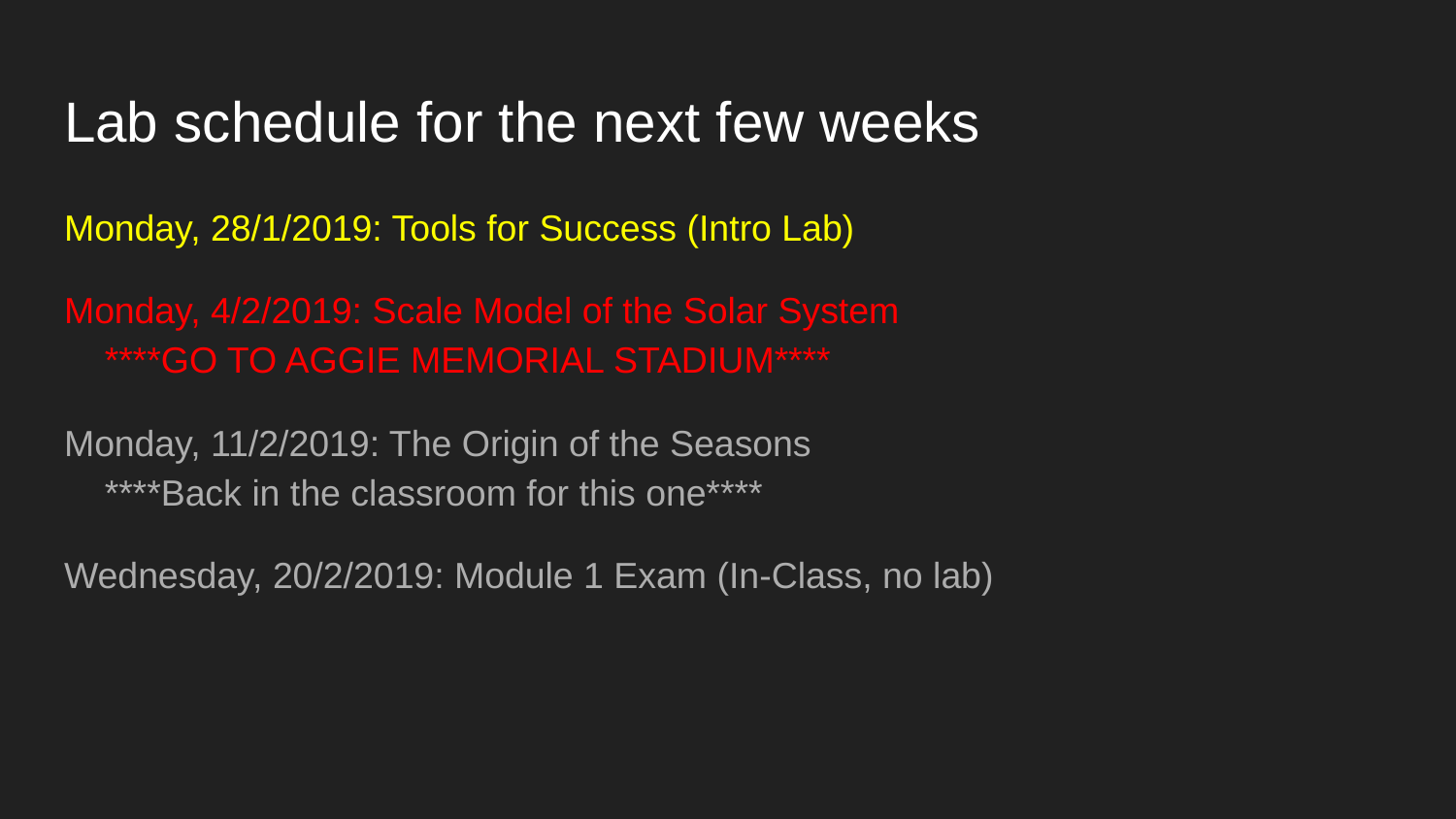

# Lab schedule for the next few weeks
Monday, 28/1/2019: Tools for Success (Intro Lab)
Monday, 4/2/2019: Scale Model of the Solar System
    ****GO TO AGGIE MEMORIAL STADIUM****
Monday, 11/2/2019: The Origin of the Seasons
    ****Back in the classroom for this one****
Wednesday, 20/2/2019: Module 1 Exam (In-Class, no lab)